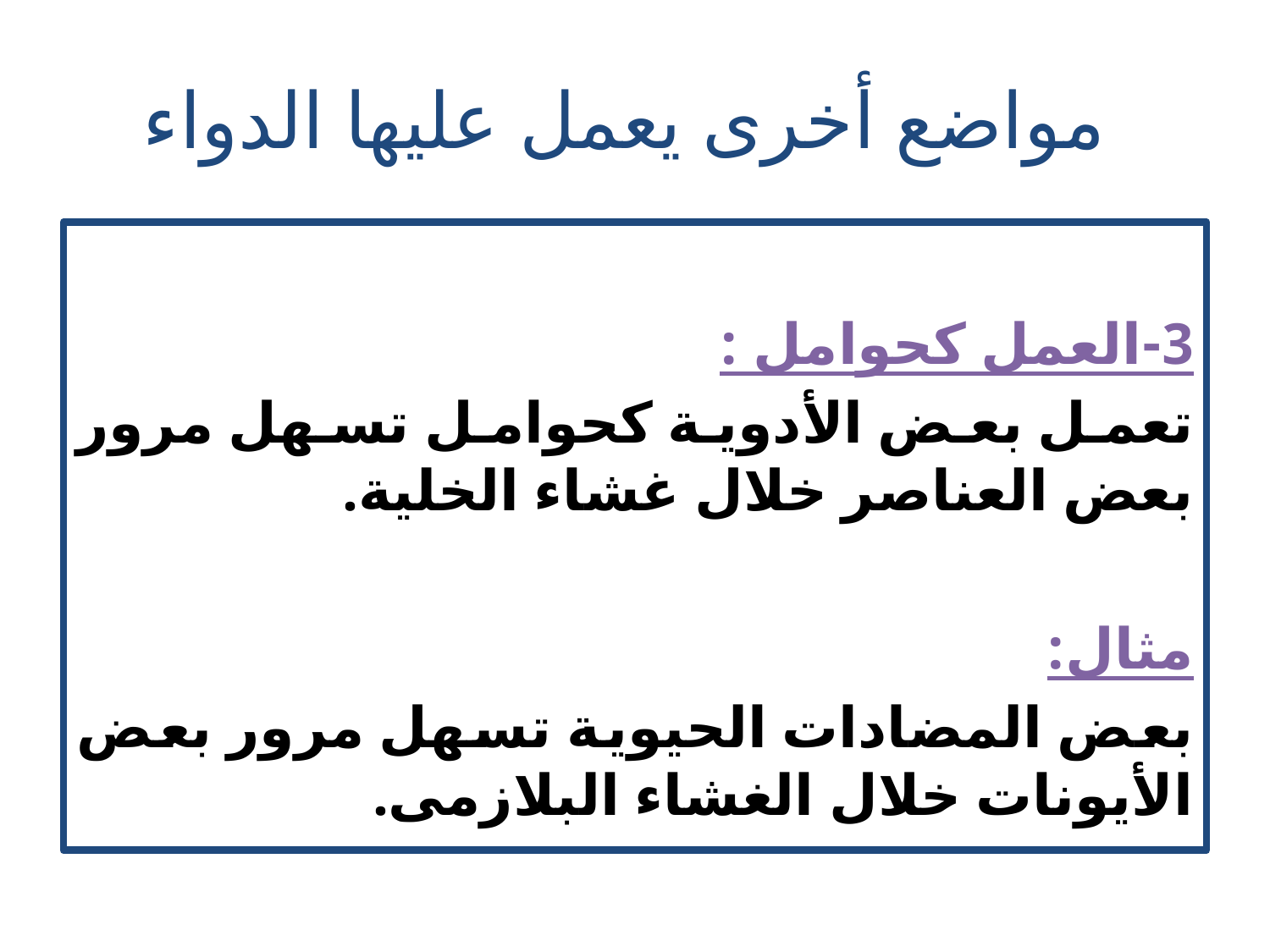

# مواضع أخرى يعمل عليها الدواء

3-العمل كحوامل :
تعمل بعض الأدوية كحوامل تسهل مرور بعض العناصر خلال غشاء الخلية.

مثال:
بعض المضادات الحيوية تسهل مرور بعض الأيونات خلال الغشاء البلازمى.